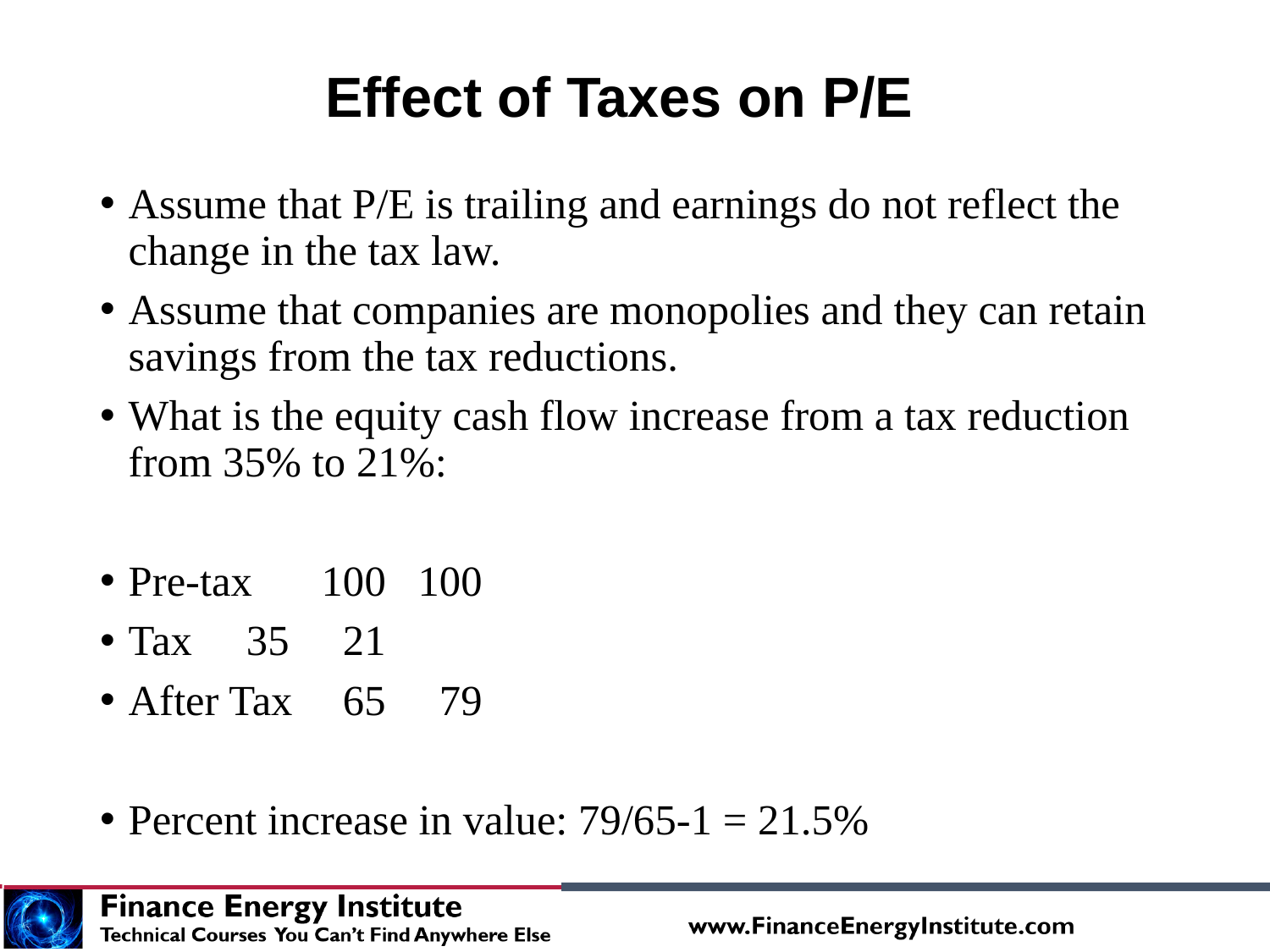

# Effect of Taxes on P/E
Assume that P/E is trailing and earnings do not reflect the change in the tax law.
Assume that companies are monopolies and they can retain savings from the tax reductions.
What is the equity cash flow increase from a tax reduction from 35% to 21%:

Pre-tax		100		100
Tax			  35		  21
After Tax		  65		  79

Percent increase in value: 79/65-1 = 21.5%